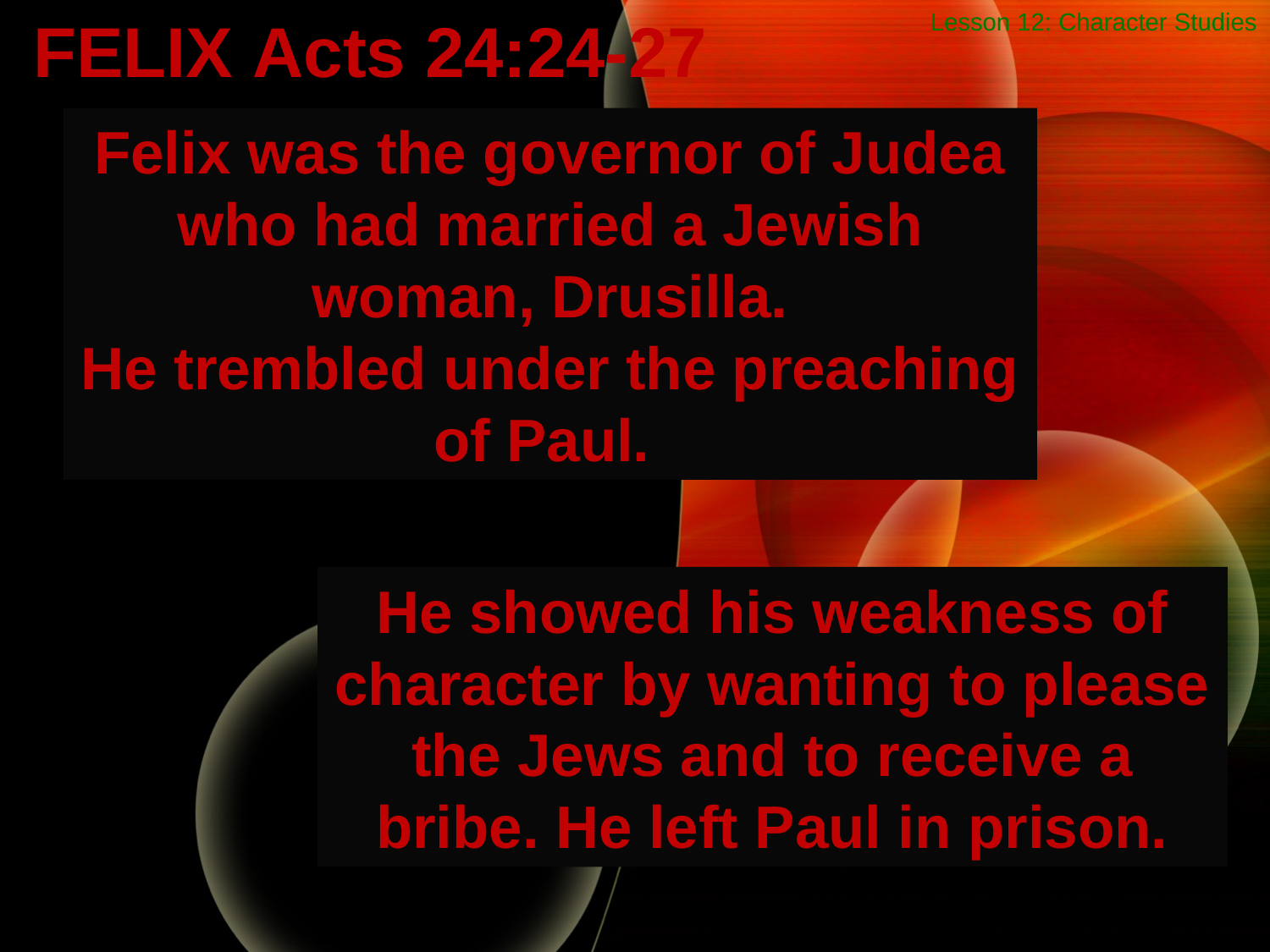

FELIX Acts 24:24-27
Lesson 12: Character Studies
Felix was the governor of Judea who had married a Jewish woman, Drusilla.
He trembled under the preaching of Paul.
He showed his weakness of character by wanting to please the Jews and to receive a bribe. He left Paul in prison.